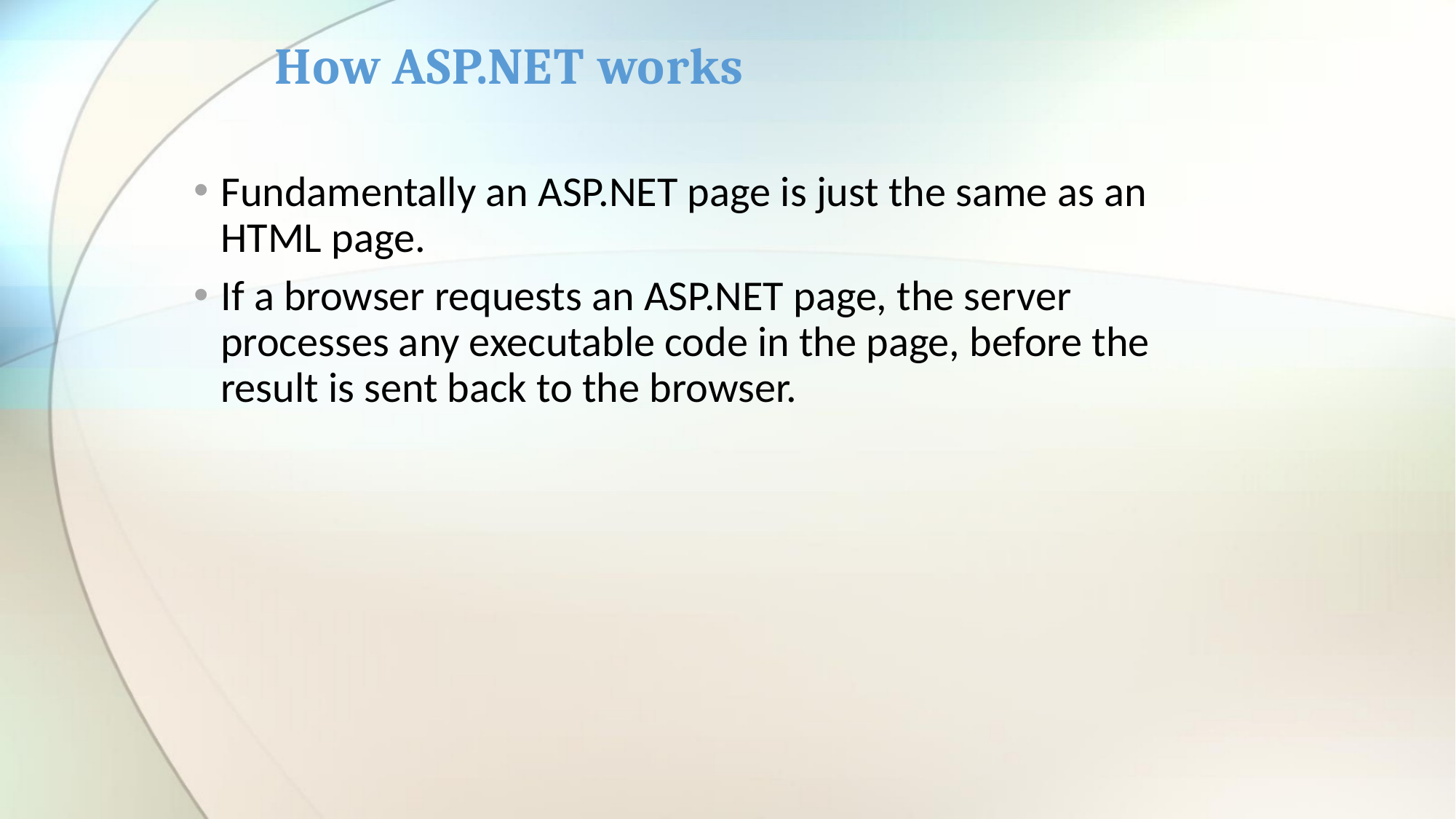

# How ASP.NET works
Fundamentally an ASP.NET page is just the same as an HTML page.
If a browser requests an ASP.NET page, the server processes any executable code in the page, before the result is sent back to the browser.